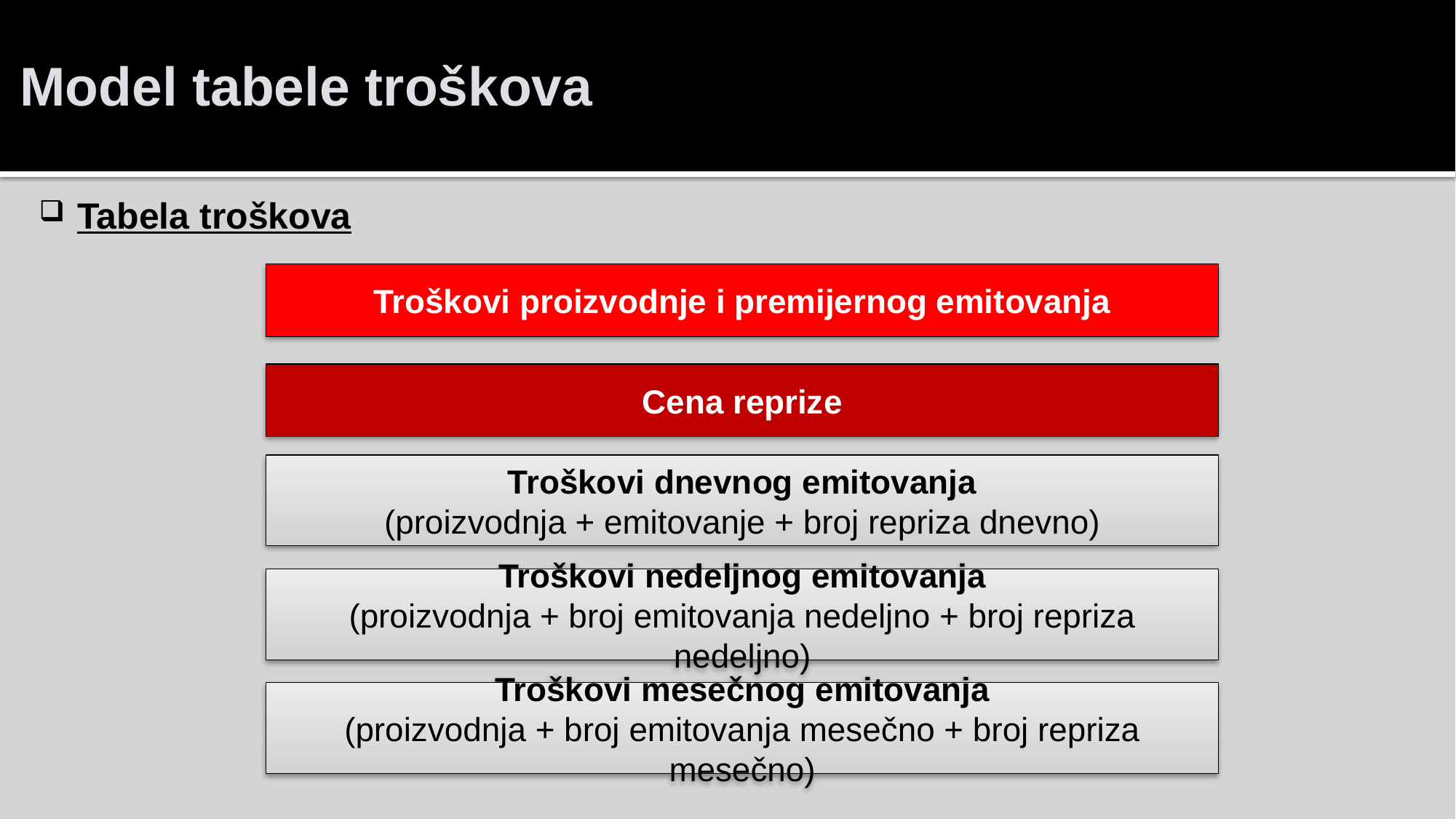

# Model tabele troškova
Tabela troškova

Troškovi proizvodnje i premijernog emitovanja
Cena reprize
Troškovi dnevnog emitovanja
(proizvodnja + emitovanje + broj repriza dnevno)
Troškovi nedeljnog emitovanja
(proizvodnja + broj emitovanja nedeljno + broj repriza nedeljno)
Troškovi mesečnog emitovanja
(proizvodnja + broj emitovanja mesečno + broj repriza mesečno)